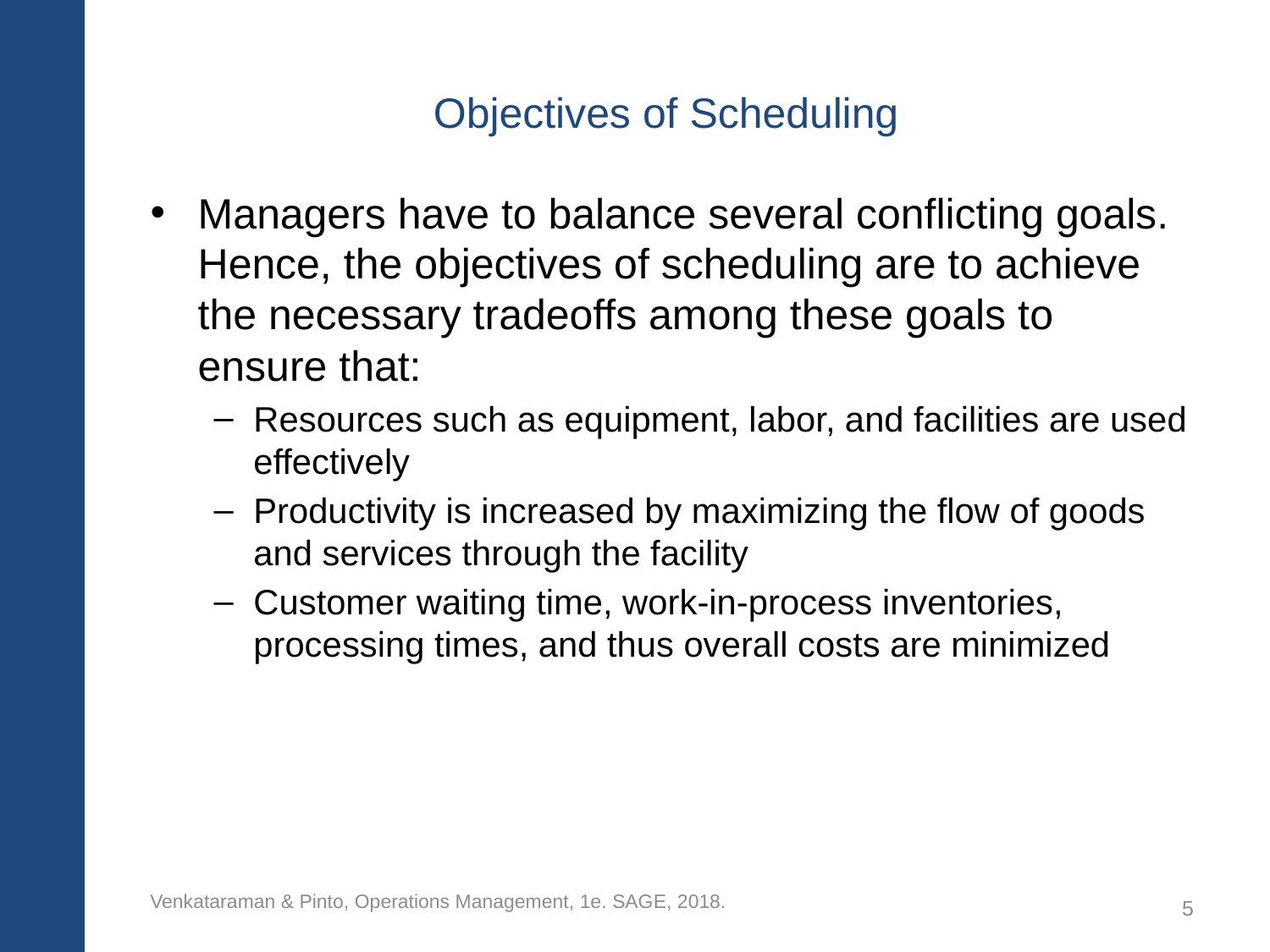

# Objectives of Scheduling
Managers have to balance several conflicting goals. Hence, the objectives of scheduling are to achieve the necessary tradeoffs among these goals to ensure that:
Resources such as equipment, labor, and facilities are used effectively
Productivity is increased by maximizing the flow of goods and services through the facility
Customer waiting time, work-in-process inventories, processing times, and thus overall costs are minimized
Venkataraman & Pinto, Operations Management, 1e. SAGE, 2018.
5